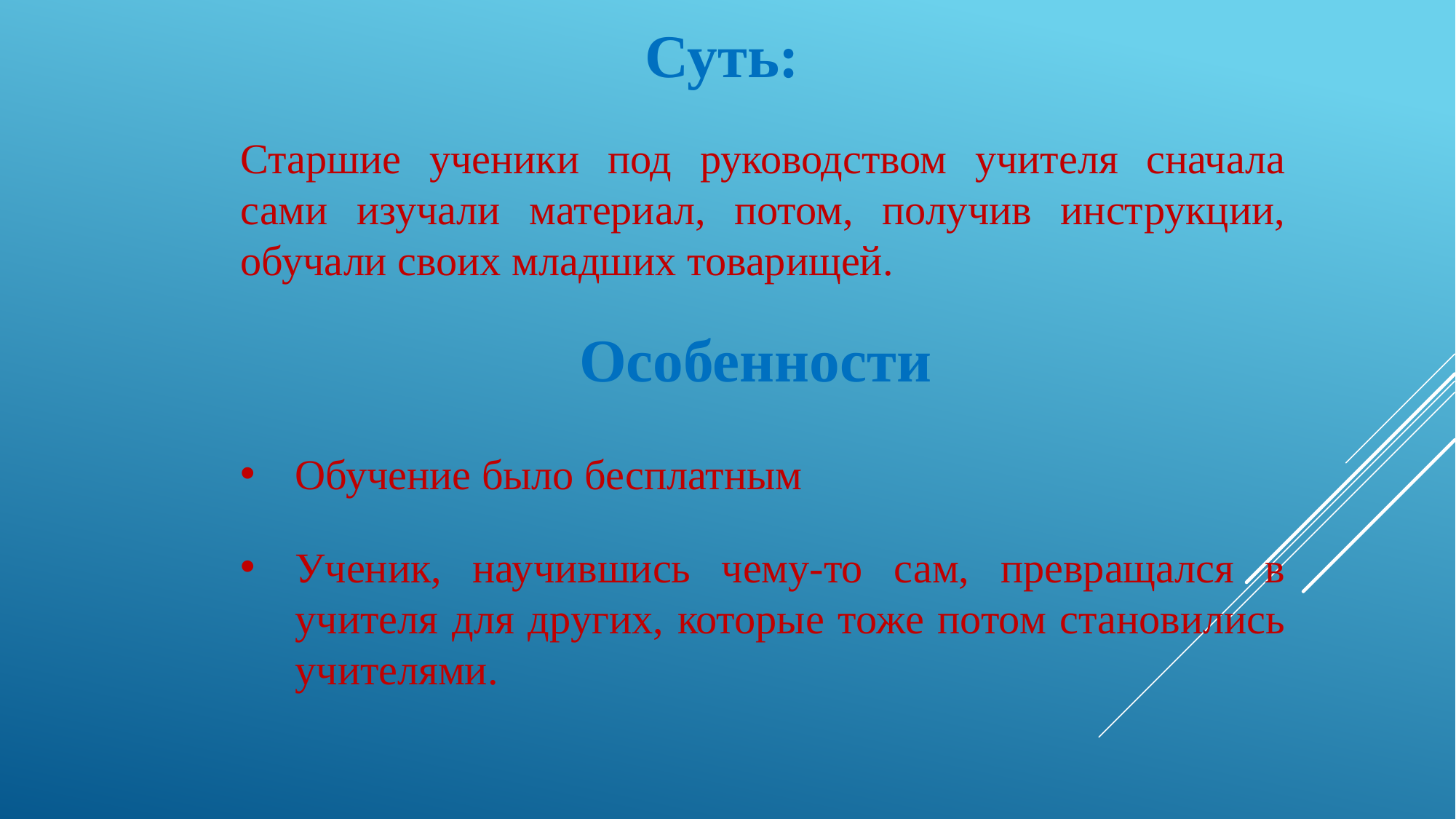

Суть:
Старшие ученики под руководством учителя сначала сами изучали материал, потом, получив инструкции, обучали своих младших товарищей.
Особенности
Обучение было бесплатным
Ученик, научившись чему-то сам, превращался в учителя для других, которые тоже потом становились учителями.